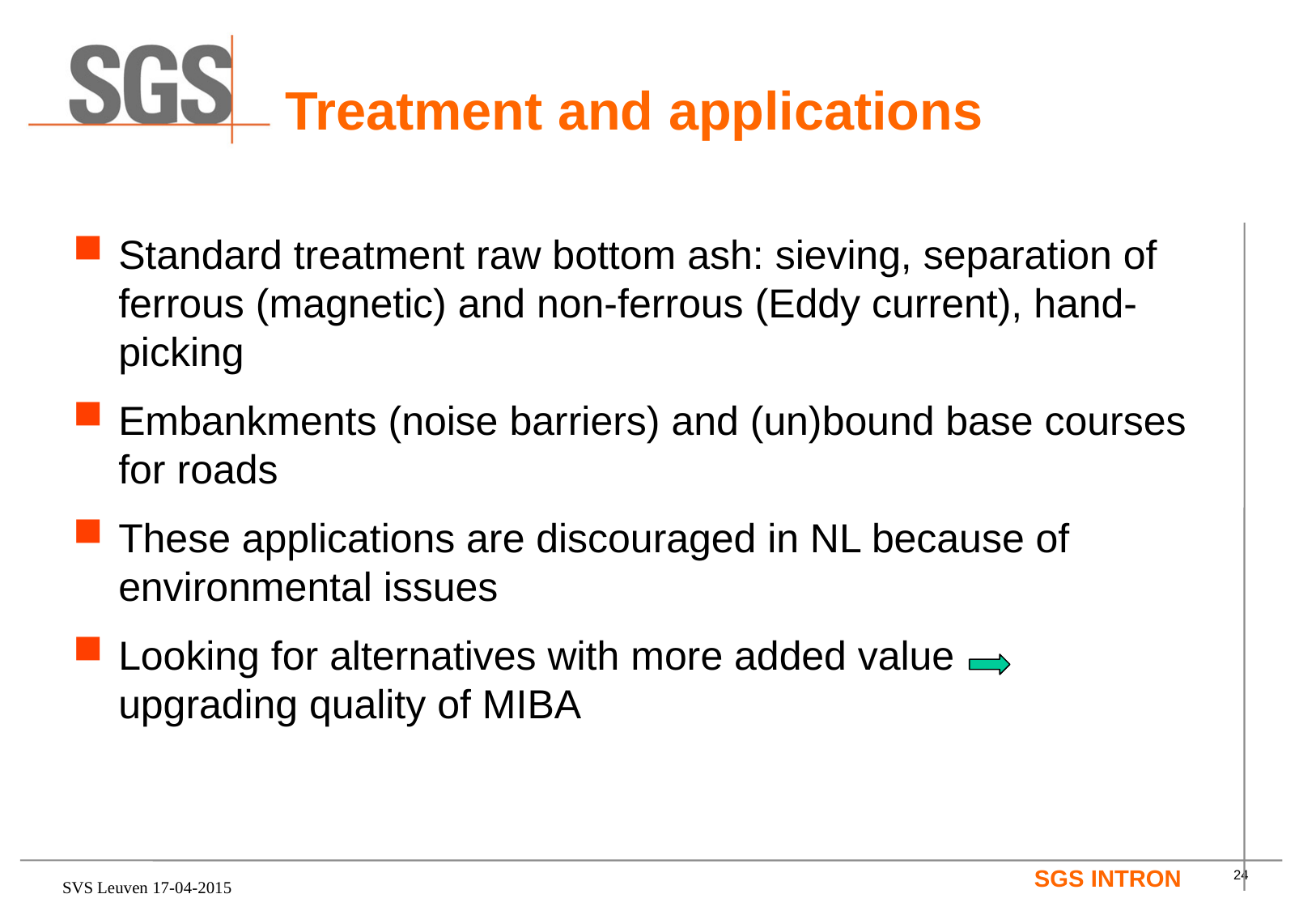

# Treatment and applications
Standard treatment raw bottom ash: sieving, separation of ferrous (magnetic) and non-ferrous (Eddy current), hand-picking
Embankments (noise barriers) and (un)bound base courses for roads
These applications are discouraged in NL because of environmental issues
Looking for alternatives with more added value       upgrading quality of MIBA